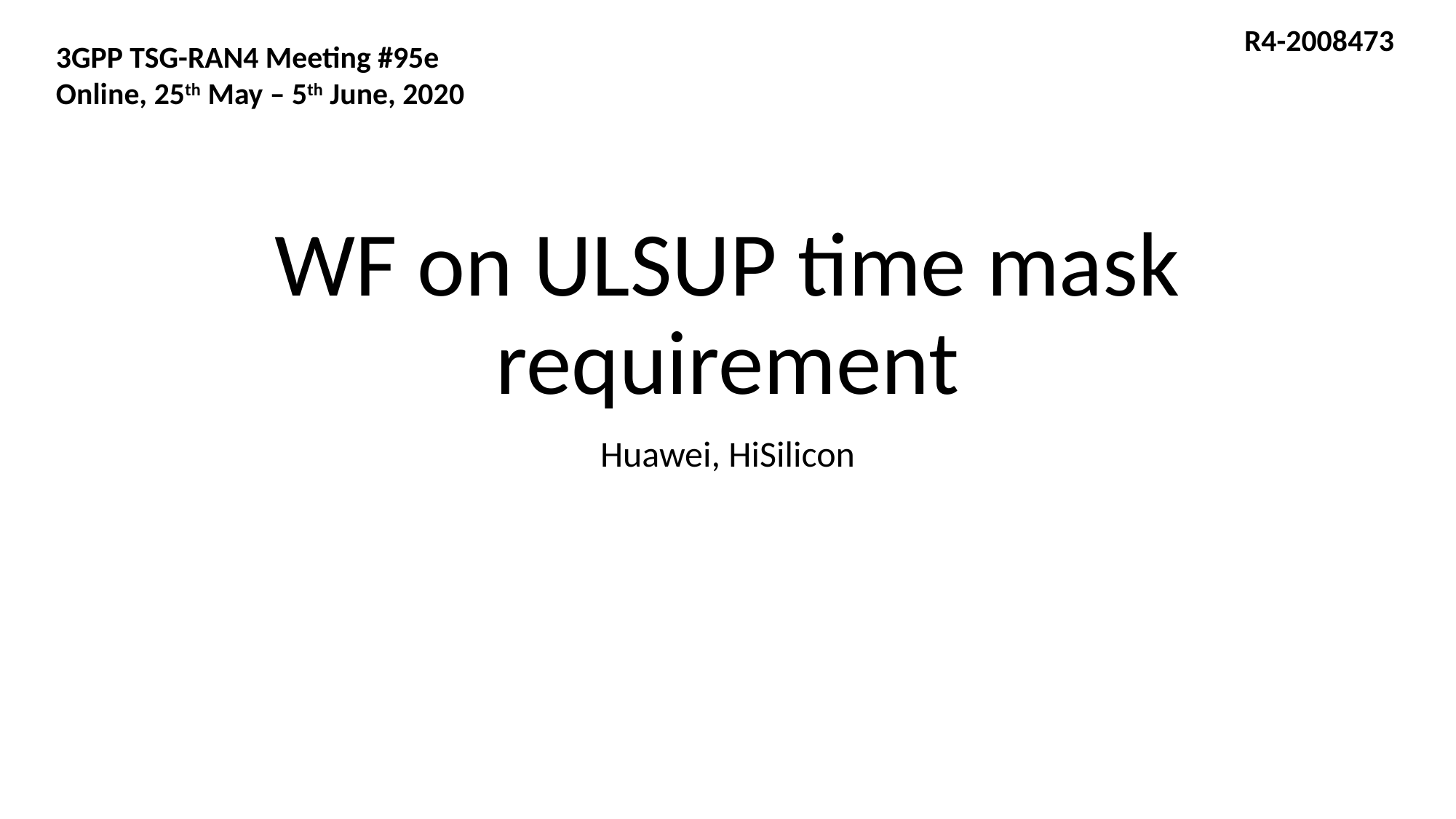

R4-2008473
3GPP TSG-RAN4 Meeting #95e
Online, 25th May – 5th June, 2020
# WF on ULSUP time mask requirement
Huawei, HiSilicon